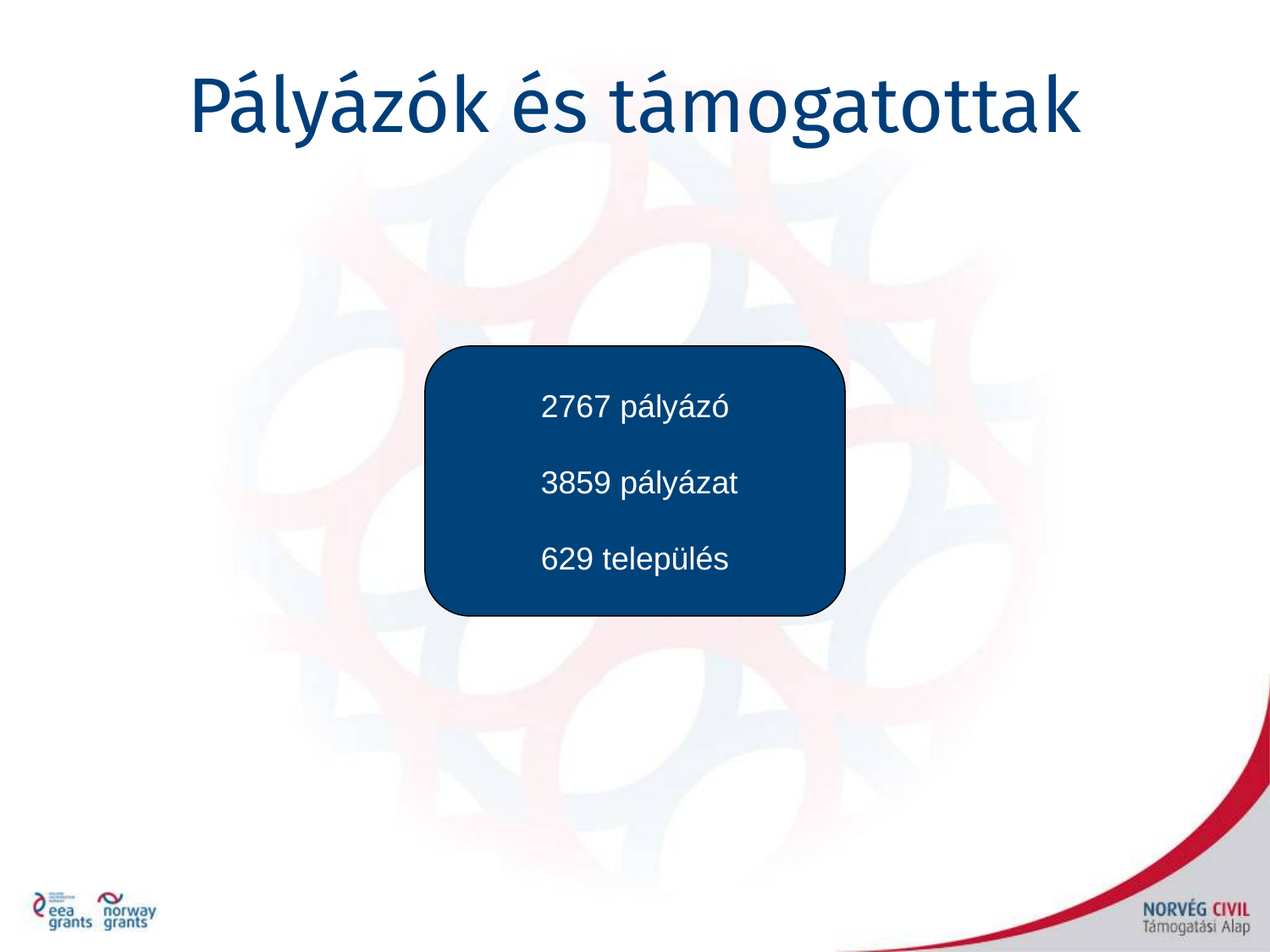

Pályázók és támogatottak
2767 pályázó

 3859 pályázat

629 település